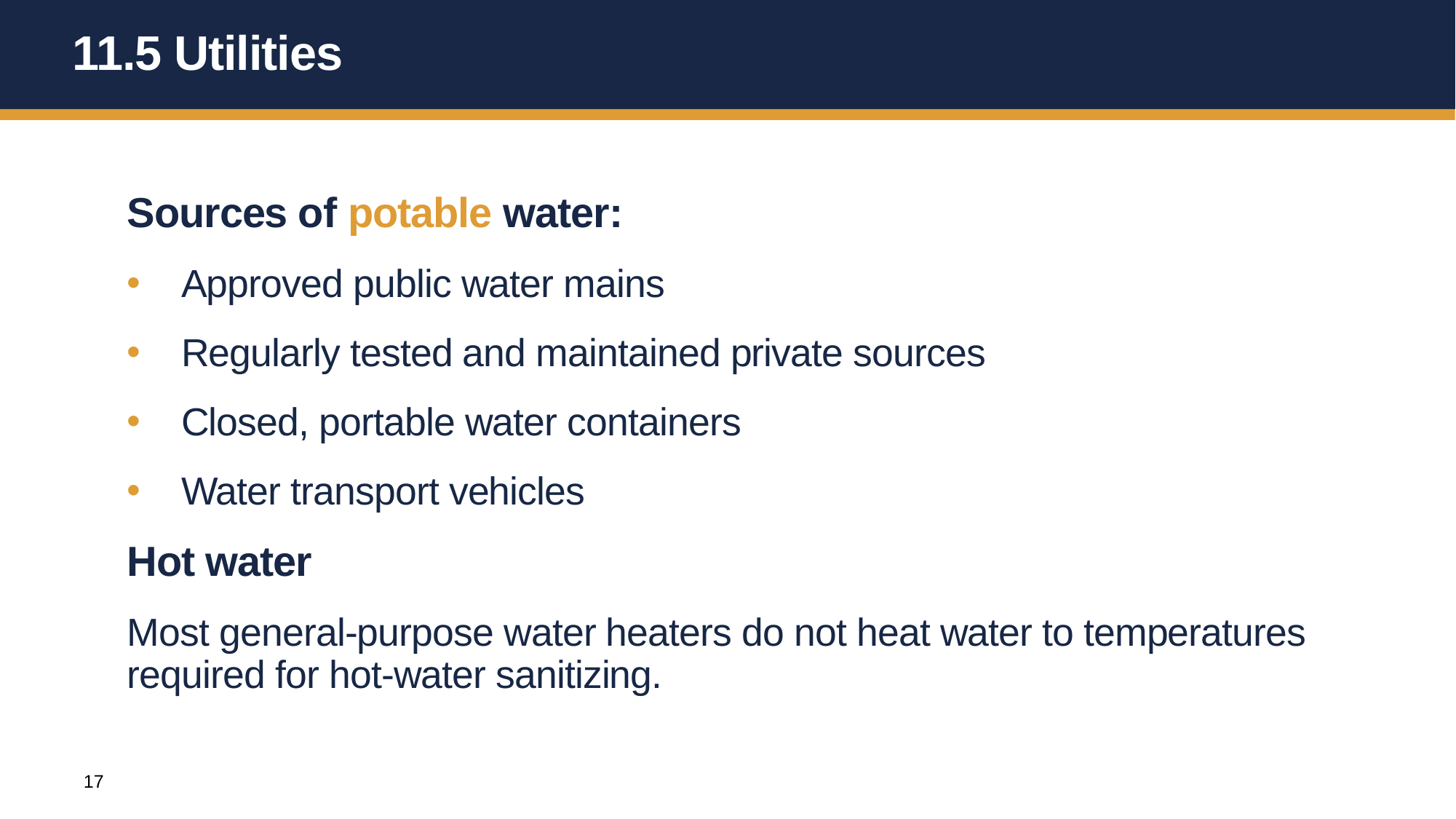

# 11.5 Utilities
Sources of potable water:
Approved public water mains
Regularly tested and maintained private sources
Closed, portable water containers
Water transport vehicles
Hot water
Most general-purpose water heaters do not heat water to temperatures required for hot-water sanitizing.

17